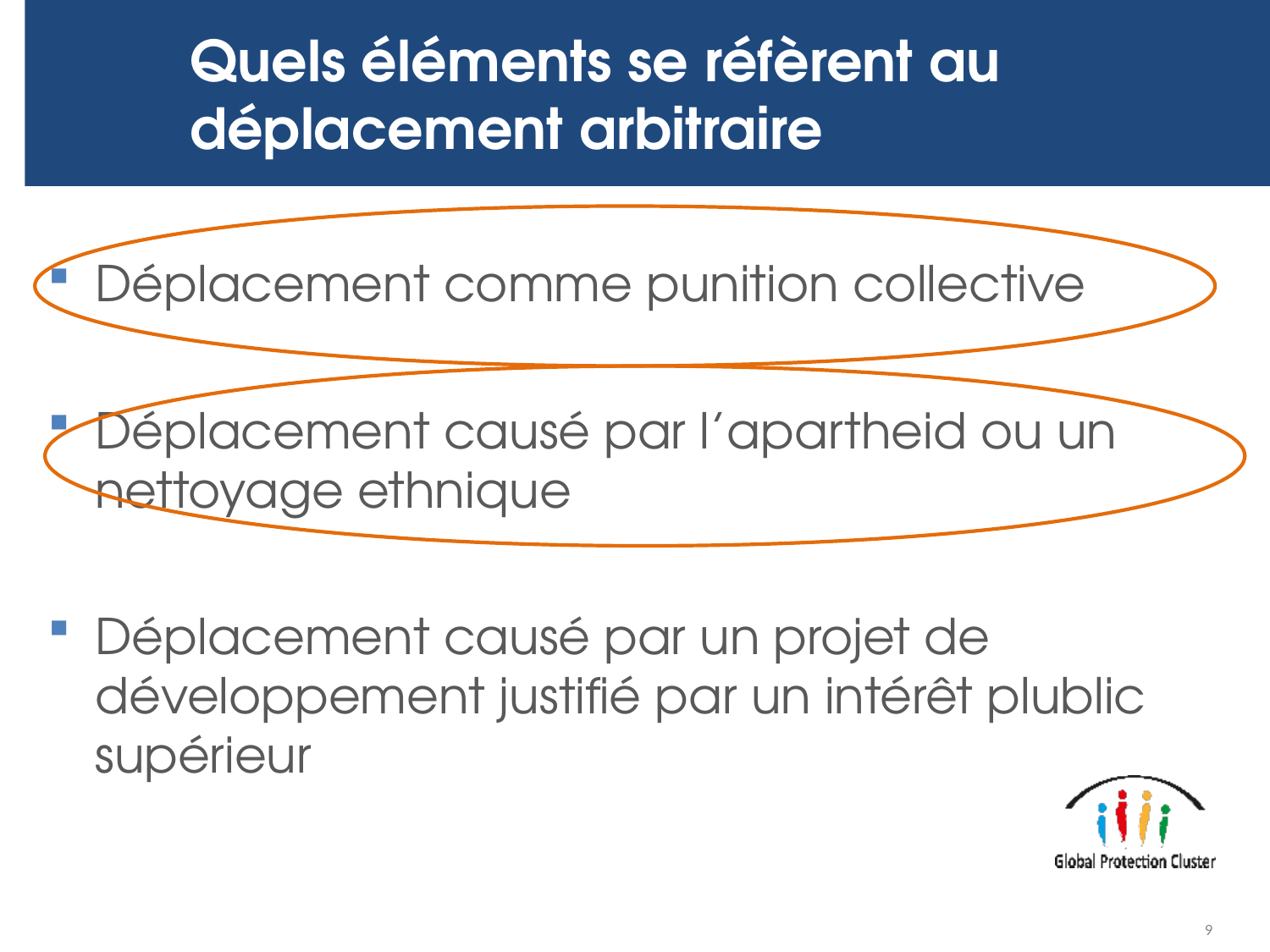

# Quels éléments se réfèrent au déplacement arbitraire

Déplacement comme punition collective

Déplacement causé par l’apartheid ou un nettoyage ethnique

Déplacement causé par un projet de  développement justifié par un intérêt plublic supérieur